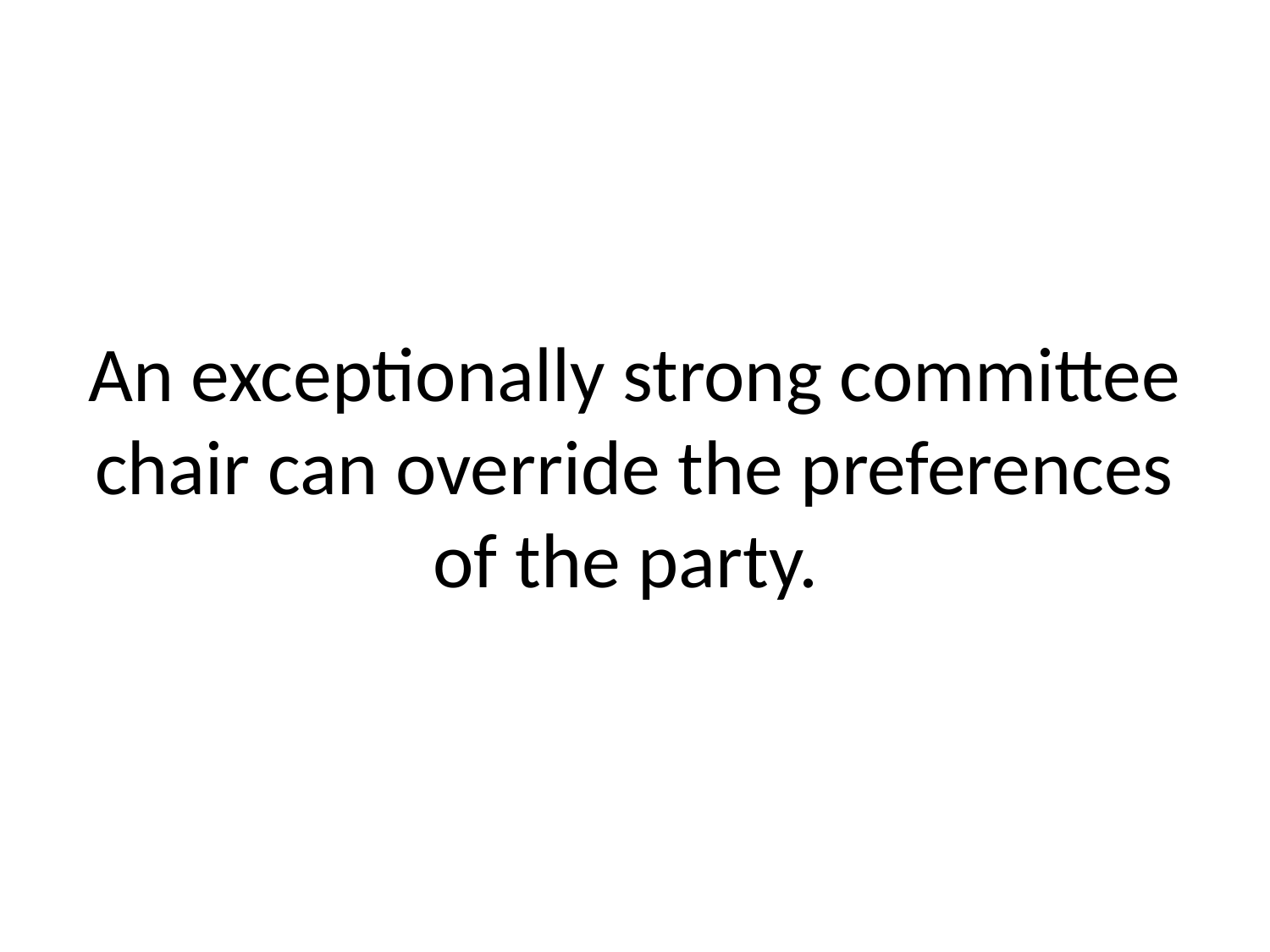

# An exceptionally strong committee chair can override the preferences of the party.